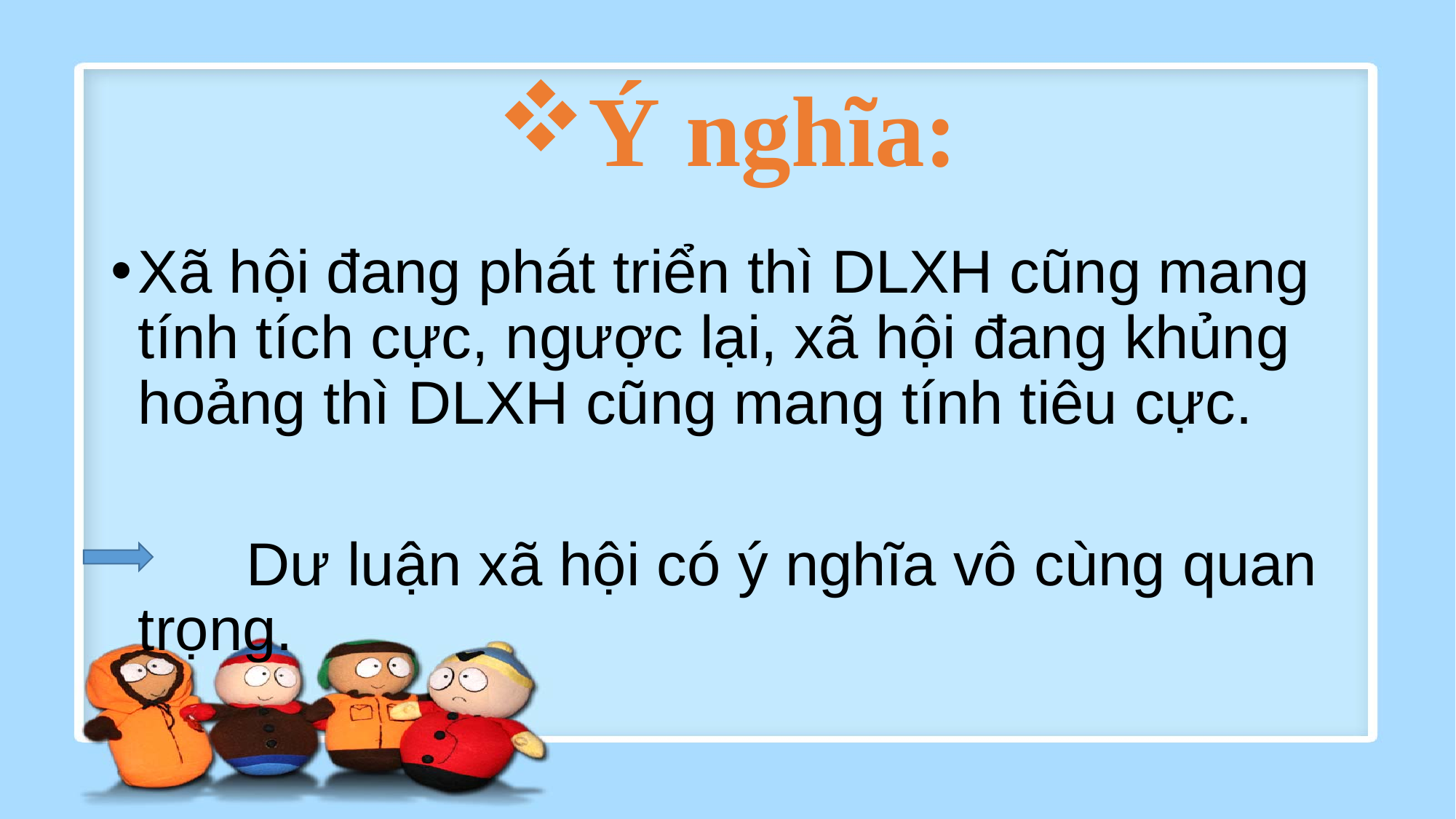

# Ý nghĩa:

Xã hội đang phát triển thì DLXH cũng mang tính tích cực, ngược lại, xã hội đang khủng hoảng thì DLXH cũng mang tính tiêu cực.

        Dư luận xã hội có ý nghĩa vô cùng quan trọng.